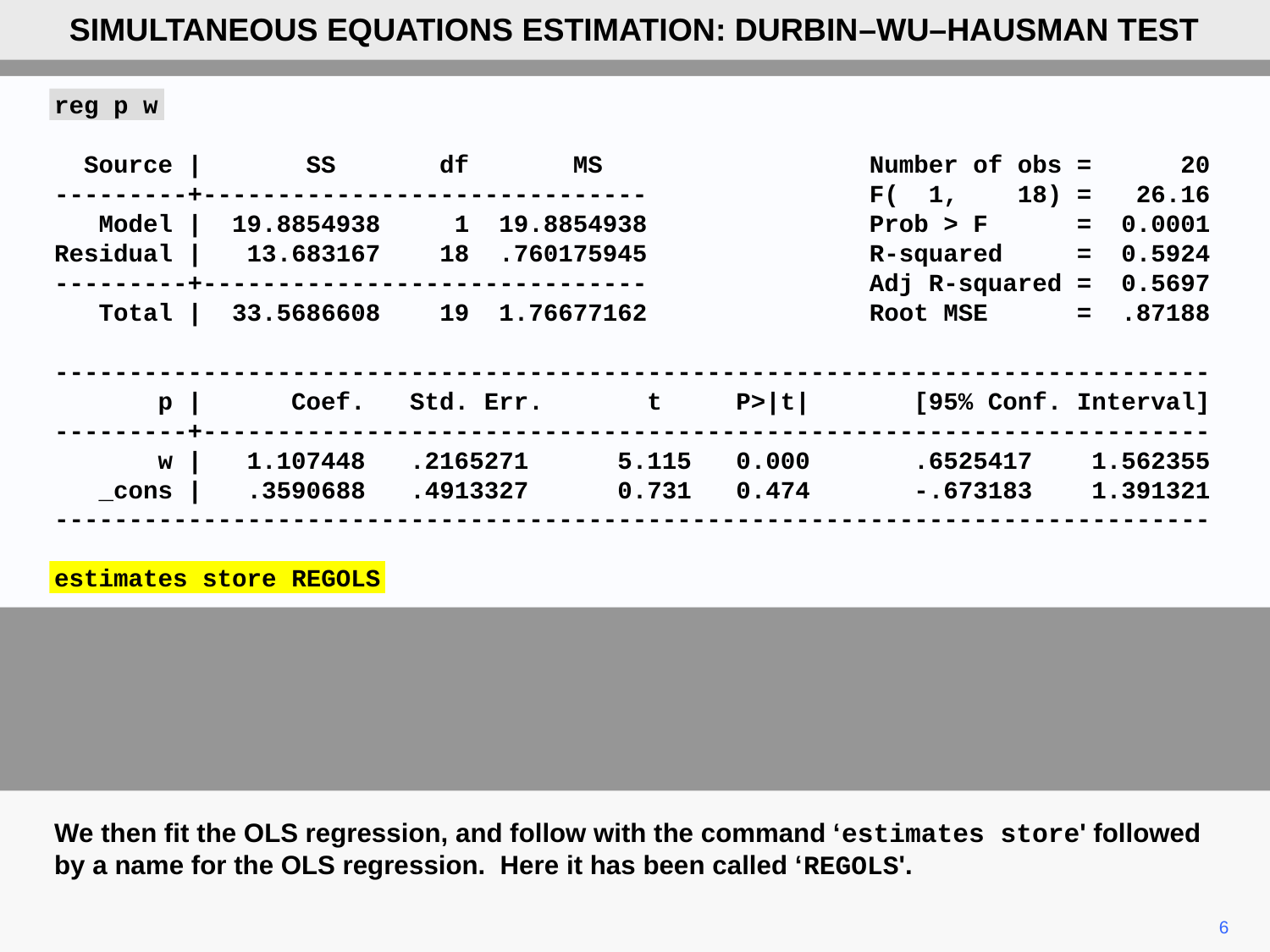

SIMULTANEOUS EQUATIONS ESTIMATION: DURBIN–WU–HAUSMAN TEST

reg p w

  Source |       SS       df       MS                  Number of obs =      20
---------+------------------------------               F(  1,    18) =   26.16
   Model |  19.8854938     1  19.8854938               Prob > F      =  0.0001
Residual |   13.683167    18  .760175945               R-squared     =  0.5924
---------+------------------------------               Adj R-squared =  0.5697
   Total |  33.5686608    19  1.76677162               Root MSE      =  .87188

------------------------------------------------------------------------------
       p |      Coef.   Std. Err.       t     P>|t|       [95% Conf. Interval]
---------+--------------------------------------------------------------------
       w |   1.107448   .2165271      5.115   0.000       .6525417    1.562355
   _cons |   .3590688   .4913327      0.731   0.474       -.673183    1.391321
------------------------------------------------------------------------------

estimates store REGOLS

We then fit the OLS regression, and follow with the command ‘estimates store' followed by a name for the OLS regression.  Here it has been called ‘REGOLS'.
6